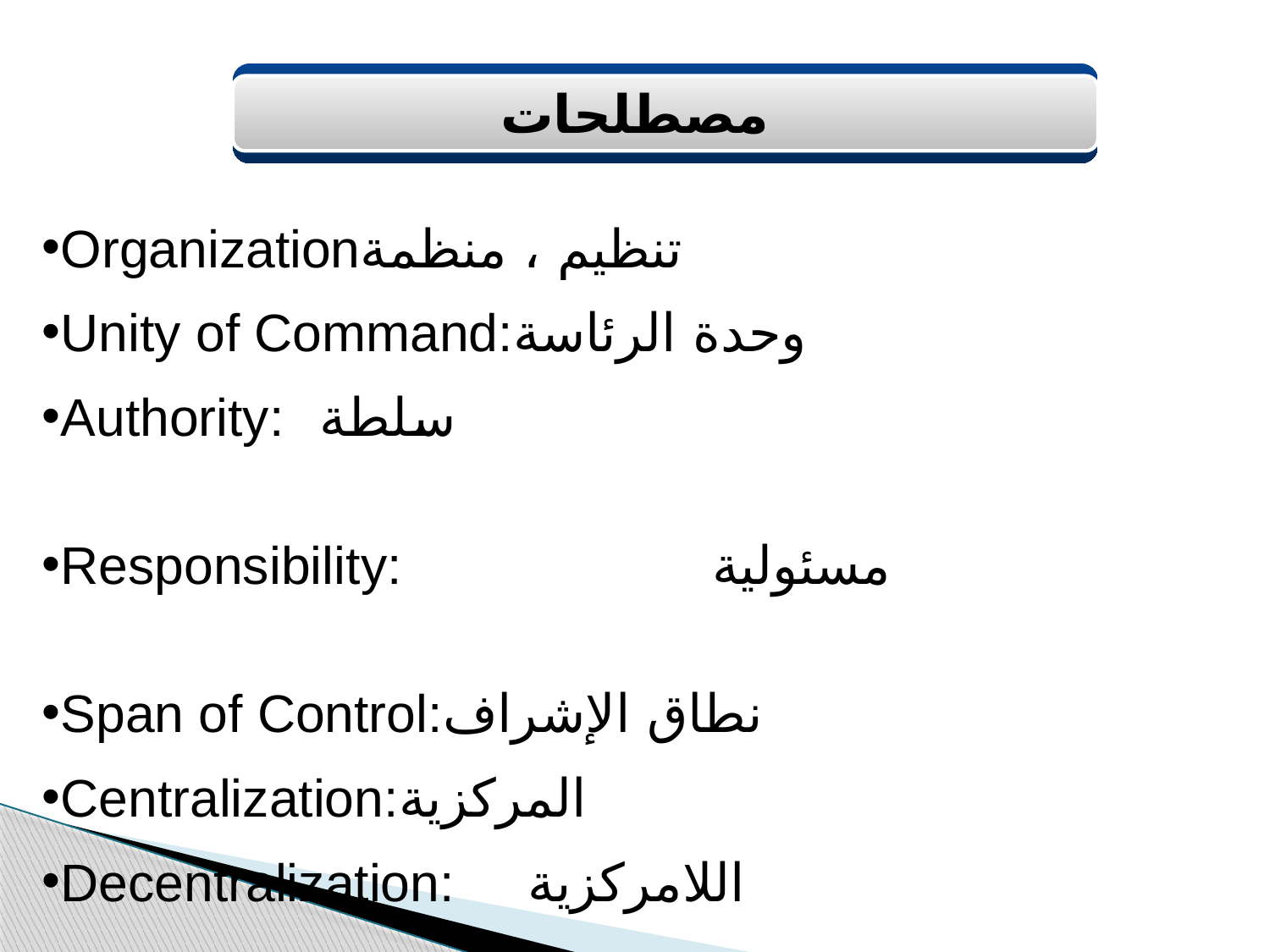

مصطلحات

Organizationتنظيم ، منظمة
Unity of Command:وحدة الرئاسة
Authority:  سلطة
Responsibility:                     مسئولية
Span of Control:نطاق الإشراف
Centralization:المركزية
Decentralization:     اللامركزية